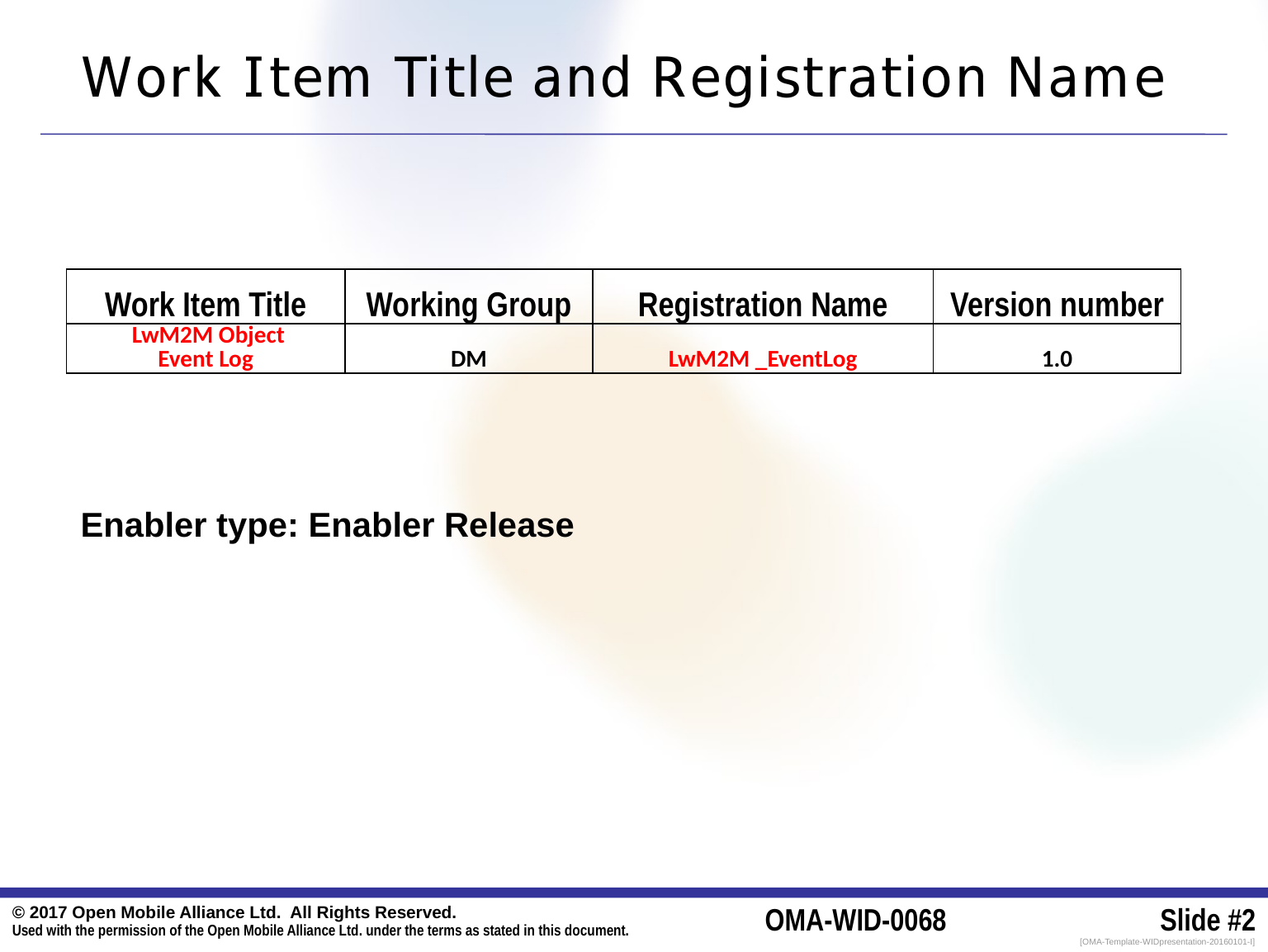

# Work Item Title and Registration Name
| Work Item Title | Working Group | Registration Name | Version number |
| --- | --- | --- | --- |
| LwM2M Object Event Log | DM | LwM2M \_EventLog | 1.0 |
Enabler type: Enabler Release